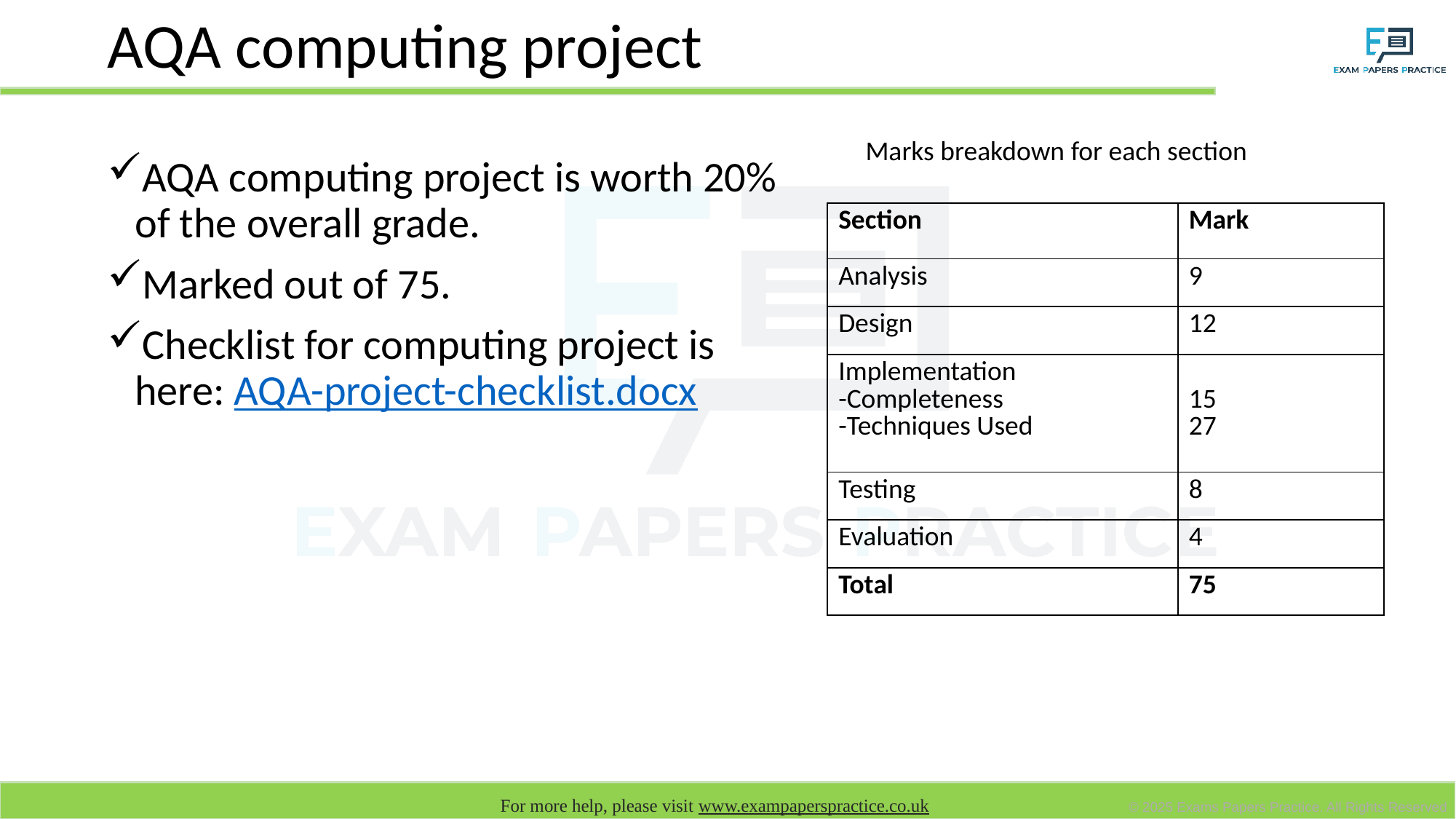

# AQA computing project
Marks breakdown for each section
AQA computing project is worth 20% of the overall grade.
Marked out of 75.
Checklist for computing project is here: AQA-project-checklist.docx

| Section | Mark |
| --- | --- |
| Analysis | 9 |
| Design | 12 |
| Implementation -Completeness -Techniques Used | 15 27 |
| Testing | 8 |
| Evaluation | 4 |
| Total | 75 |